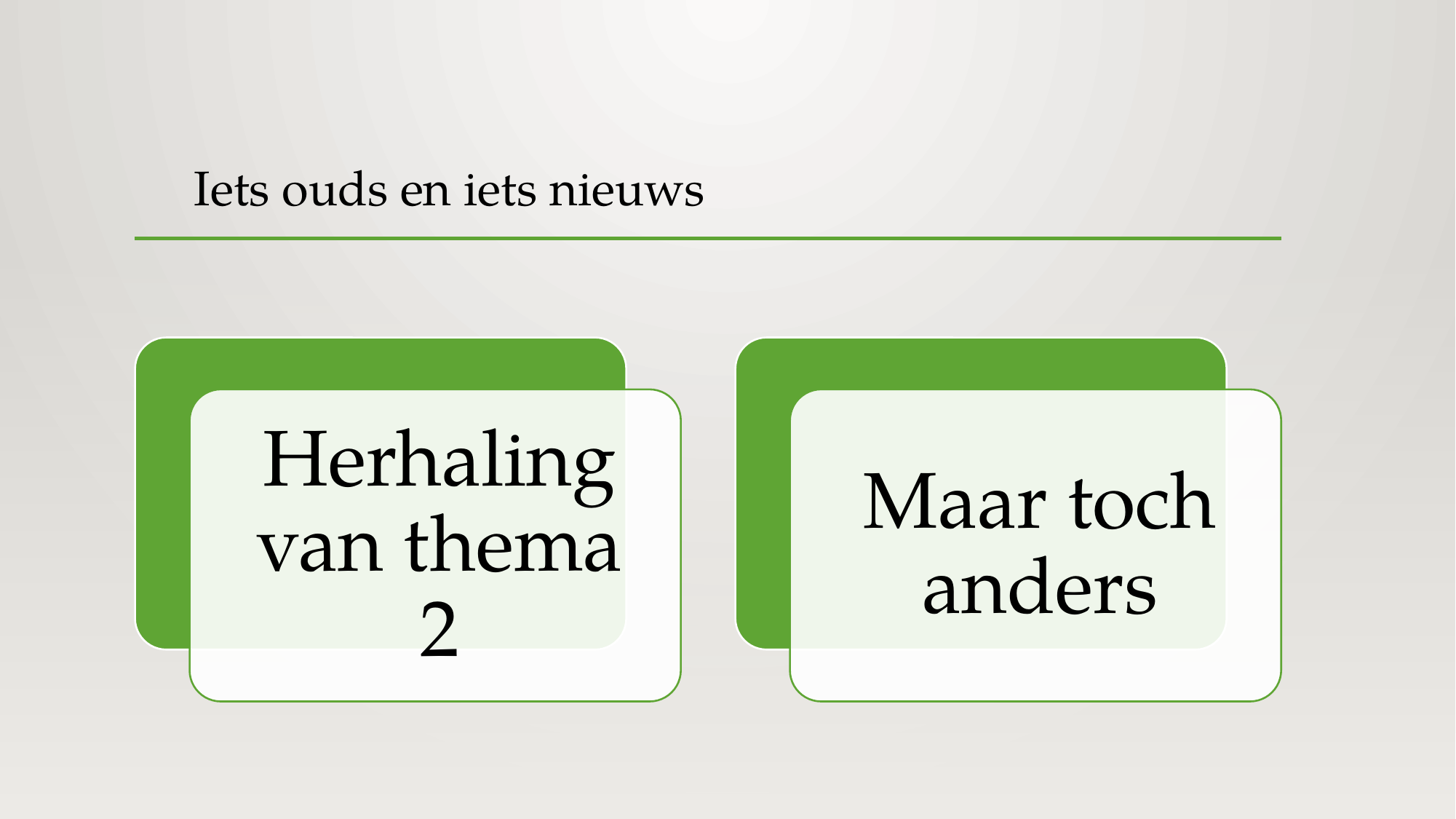

# Iets ouds en iets nieuws

Herhaling van thema 2
Maar toch anders